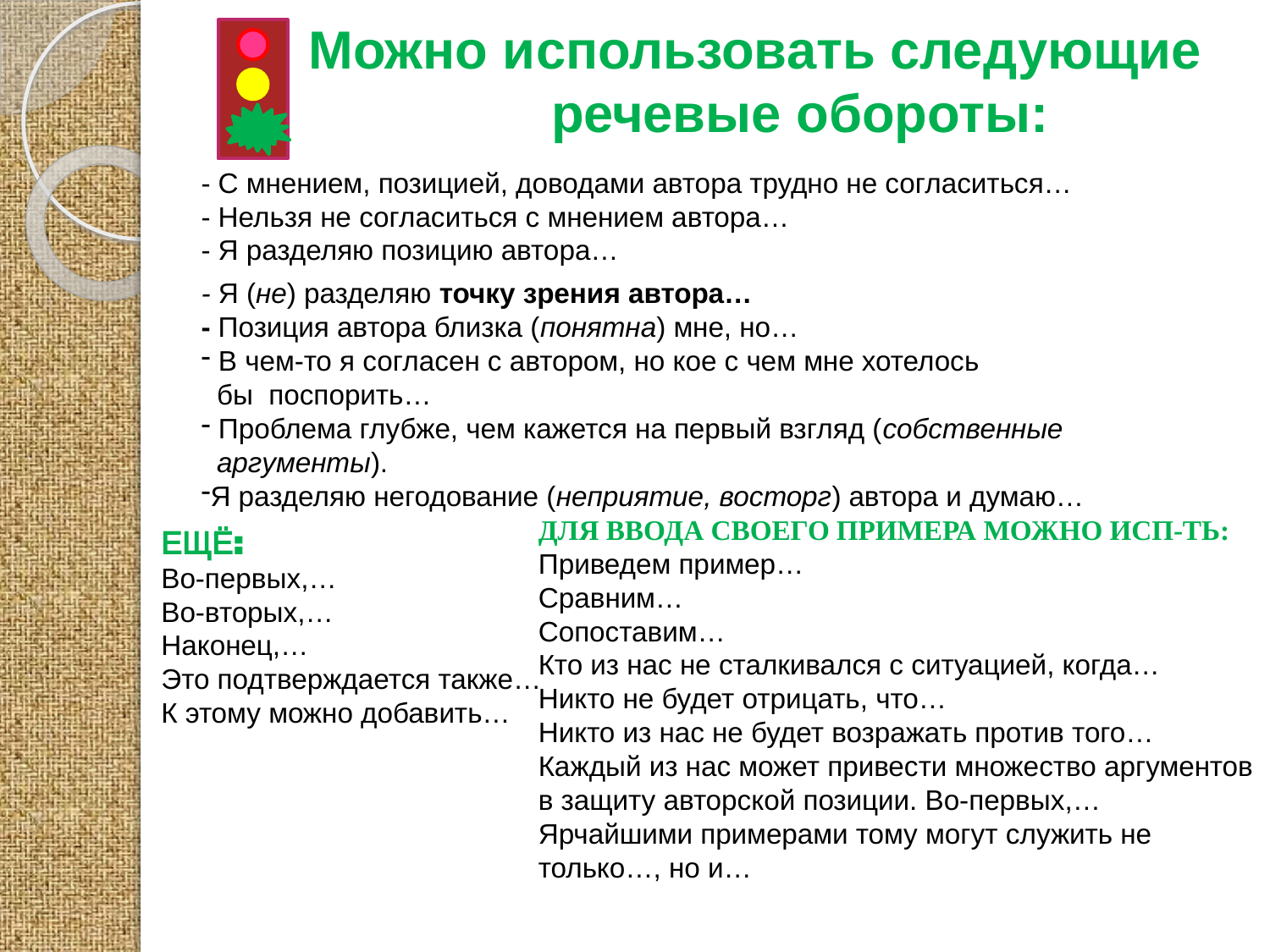

# Можно использовать следующие речевые обороты:

- С мнением, позицией, доводами автора трудно не согласиться…
- Нельзя не согласиться с мнением автора…
- Я разделяю позицию автора…
- Я (не) разделяю точку зрения автора…
- Позиция автора близка (понятна) мне, но…
 В чем-то я согласен с автором, но кое с чем мне хотелось
  бы  поспорить…
 Проблема глубже, чем кажется на первый взгляд (собственные
  аргументы).
Я разделяю негодование (неприятие, восторг) автора и думаю…
ДЛЯ ВВОДА СВОЕГО ПРИМЕРА МОЖНО ИСП-ТЬ:
Приведем пример…
Сравним…
Сопоставим…
Кто из нас не сталкивался с ситуацией, когда…
Никто не будет отрицать, что…
Никто из нас не будет возражать против того…
Каждый из нас может привести множество аргументов в защиту авторской позиции. Во-первых,…
Ярчайшими примерами тому могут служить не только…, но и…
ЕЩЁ:
Во-первых,…
Во-вторых,…
Наконец,…
Это подтверждается также…
К этому можно добавить…